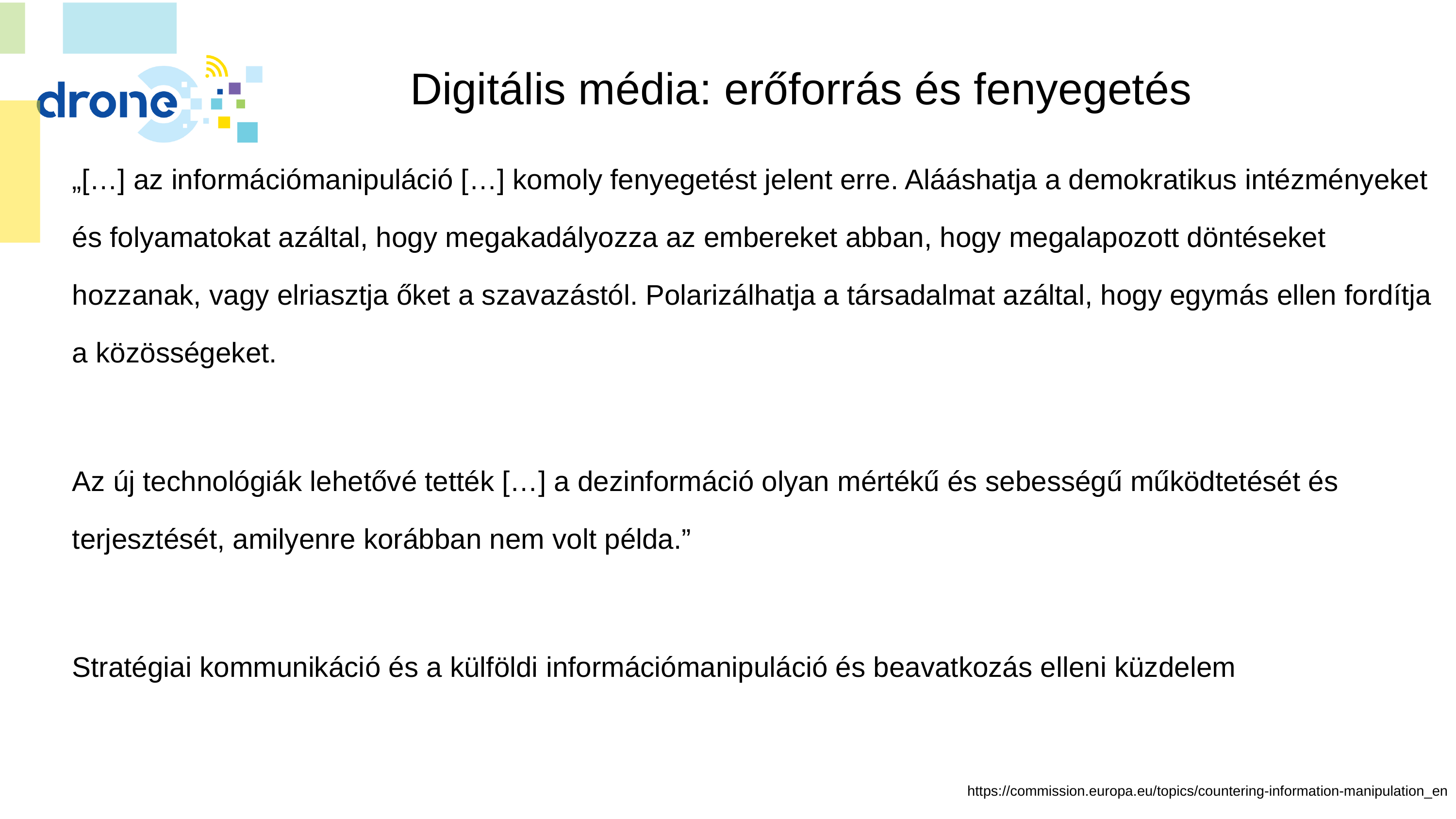

# Digitális média: erőforrás és fenyegetés

„[…] az információmanipuláció […] komoly fenyegetést jelent erre. Alááshatja a demokratikus intézményeket és folyamatokat azáltal, hogy megakadályozza az embereket abban, hogy megalapozott döntéseket hozzanak, vagy elriasztja őket a szavazástól. Polarizálhatja a társadalmat azáltal, hogy egymás ellen fordítja a közösségeket.

Az új technológiák lehetővé tették […] a dezinformáció olyan mértékű és sebességű működtetését és terjesztését, amilyenre korábban nem volt példa.”

Stratégiai kommunikáció és a külföldi információmanipuláció és beavatkozás elleni küzdelem

https://commission.europa.eu/topics/countering-information-manipulation_en